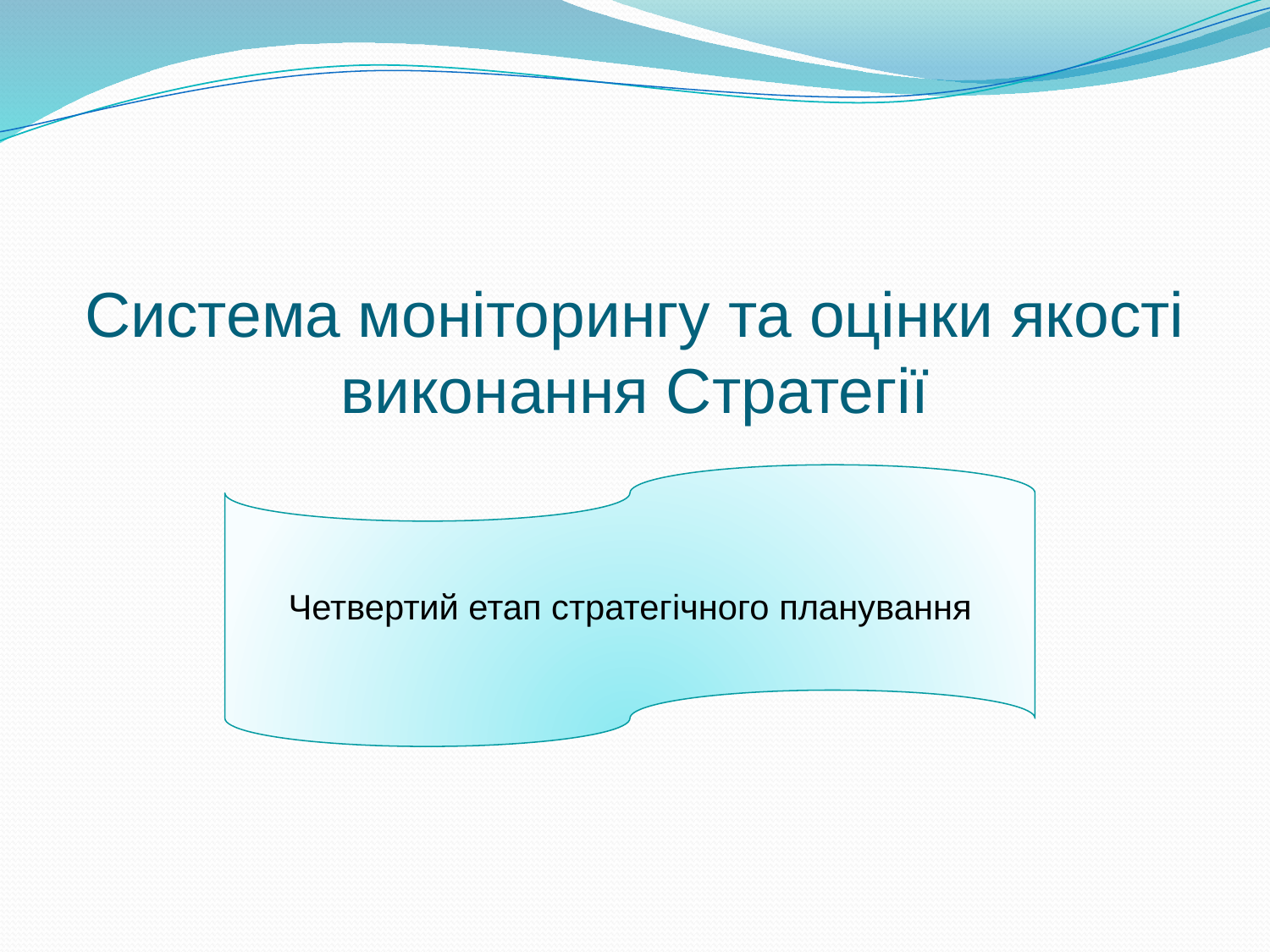

# Система моніторингу та оцінки якості виконання Стратегії
Четвертий етап стратегічного планування